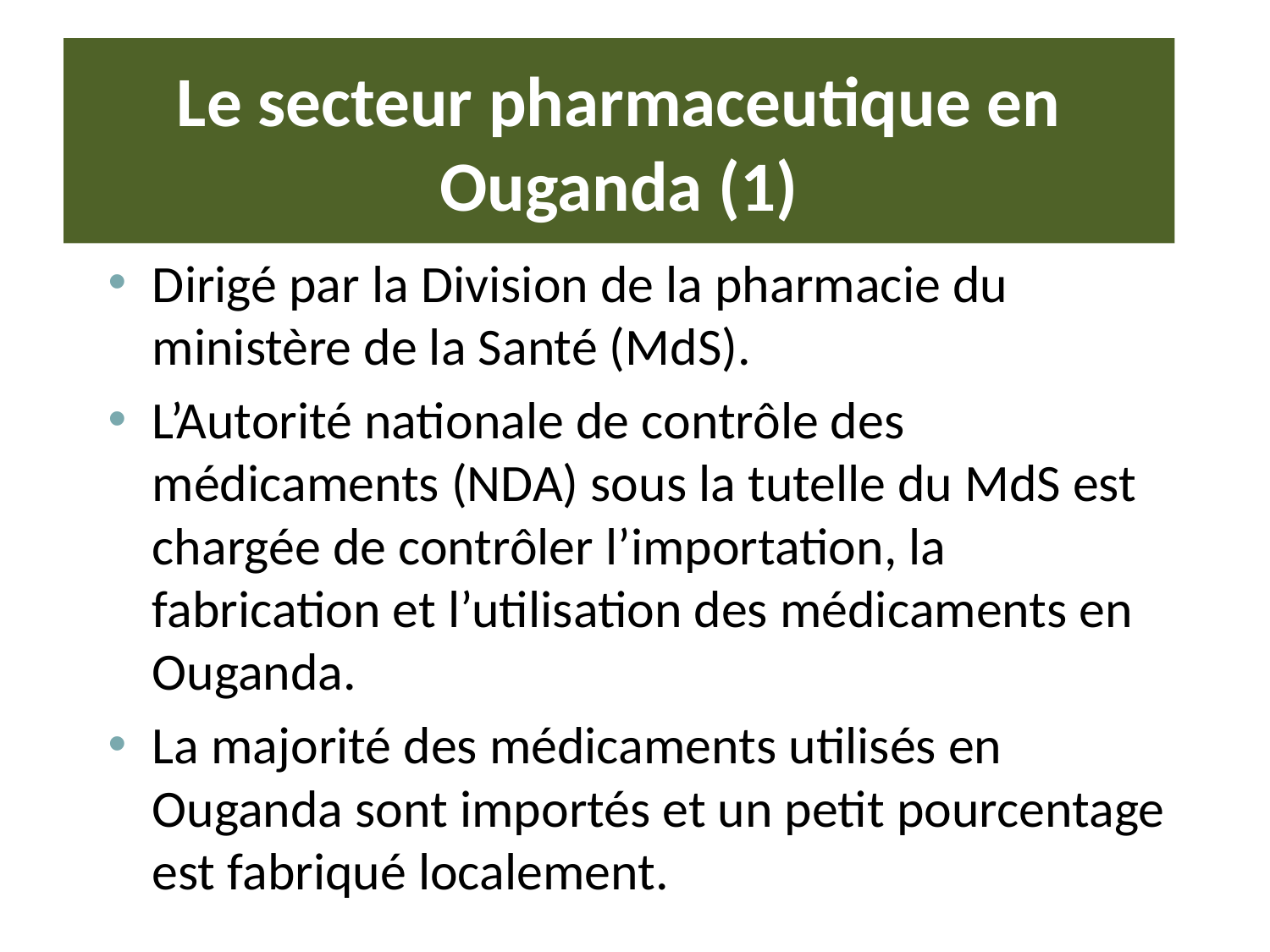

# Le secteur pharmaceutique en Ouganda (1)
Dirigé par la Division de la pharmacie du ministère de la Santé (MdS).
L’Autorité nationale de contrôle des médicaments (NDA) sous la tutelle du MdS est chargée de contrôler l’importation, la fabrication et l’utilisation des médicaments en Ouganda.
La majorité des médicaments utilisés en Ouganda sont importés et un petit pourcentage est fabriqué localement.